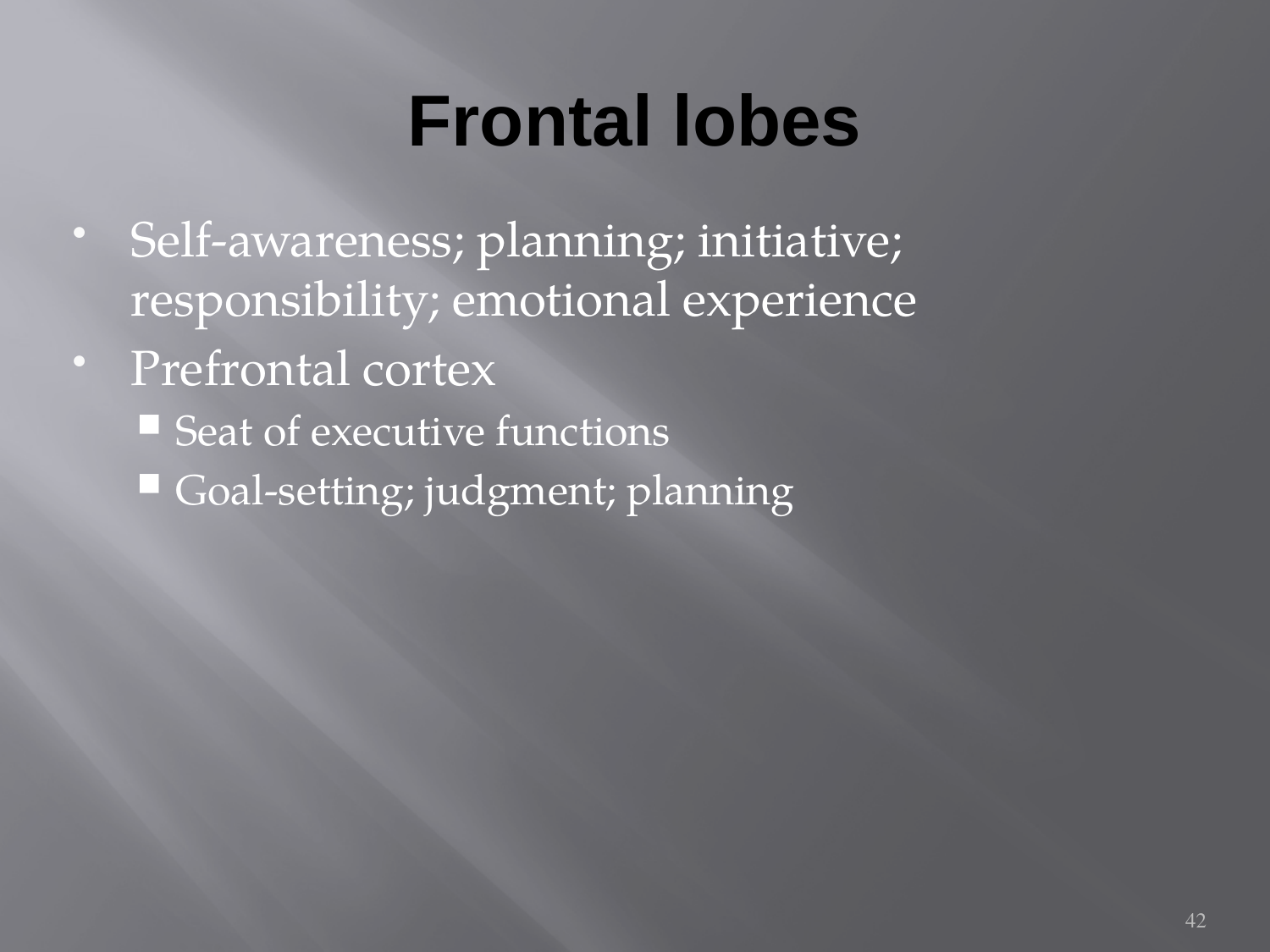

# Frontal lobes
Self-awareness; planning; initiative; responsibility; emotional experience
Prefrontal cortex
Seat of executive functions
Goal-setting; judgment; planning
42